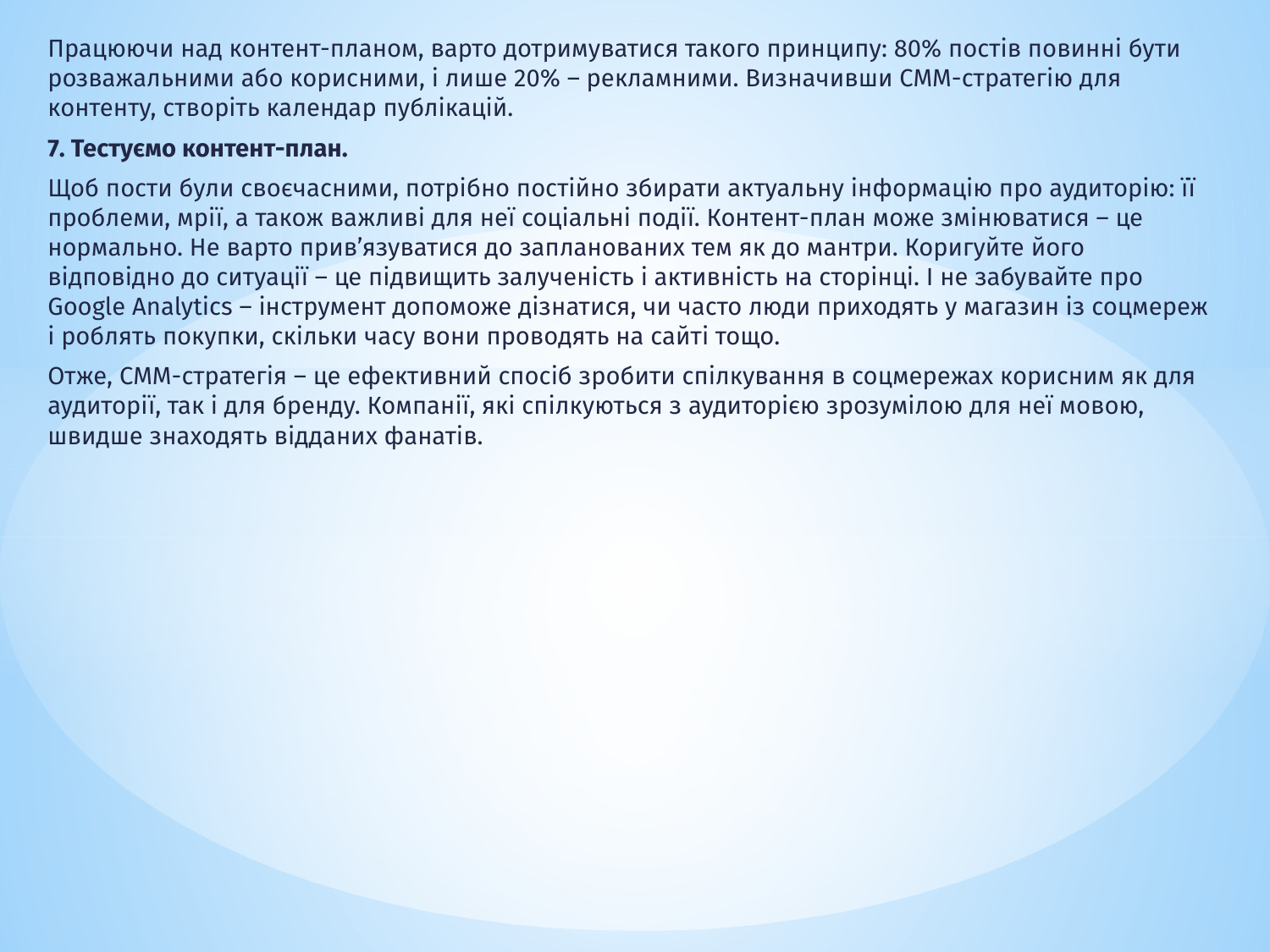

Працюючи над контент-планом, варто дотримуватися такого принципу: 80% постів повинні бути розважальними або корисними, і лише 20% – рекламними. Визначивши СММ-стратегію для контенту, створіть календар публікацій.
7. Тестуємо контент-план.
Щоб пости були своєчасними, потрібно постійно збирати актуальну інформацію про аудиторію: її проблеми, мрії, а також важливі для неї соціальні події. Контент-план може змінюватися – це нормально. Не варто прив’язуватися до запланованих тем як до мантри. Коригуйте його відповідно до ситуації – це підвищить залученість і активність на сторінці. І не забувайте про Google Analytics – інструмент допоможе дізнатися, чи часто люди приходять у магазин із соцмереж і роблять покупки, скільки часу вони проводять на сайті тощо.
Отже, СММ-стратегія – це ефективний спосіб зробити спілкування в соцмережах корисним як для аудиторії, так і для бренду. Компанії, які спілкуються з аудиторією зрозумілою для неї мовою, швидше знаходять відданих фанатів.